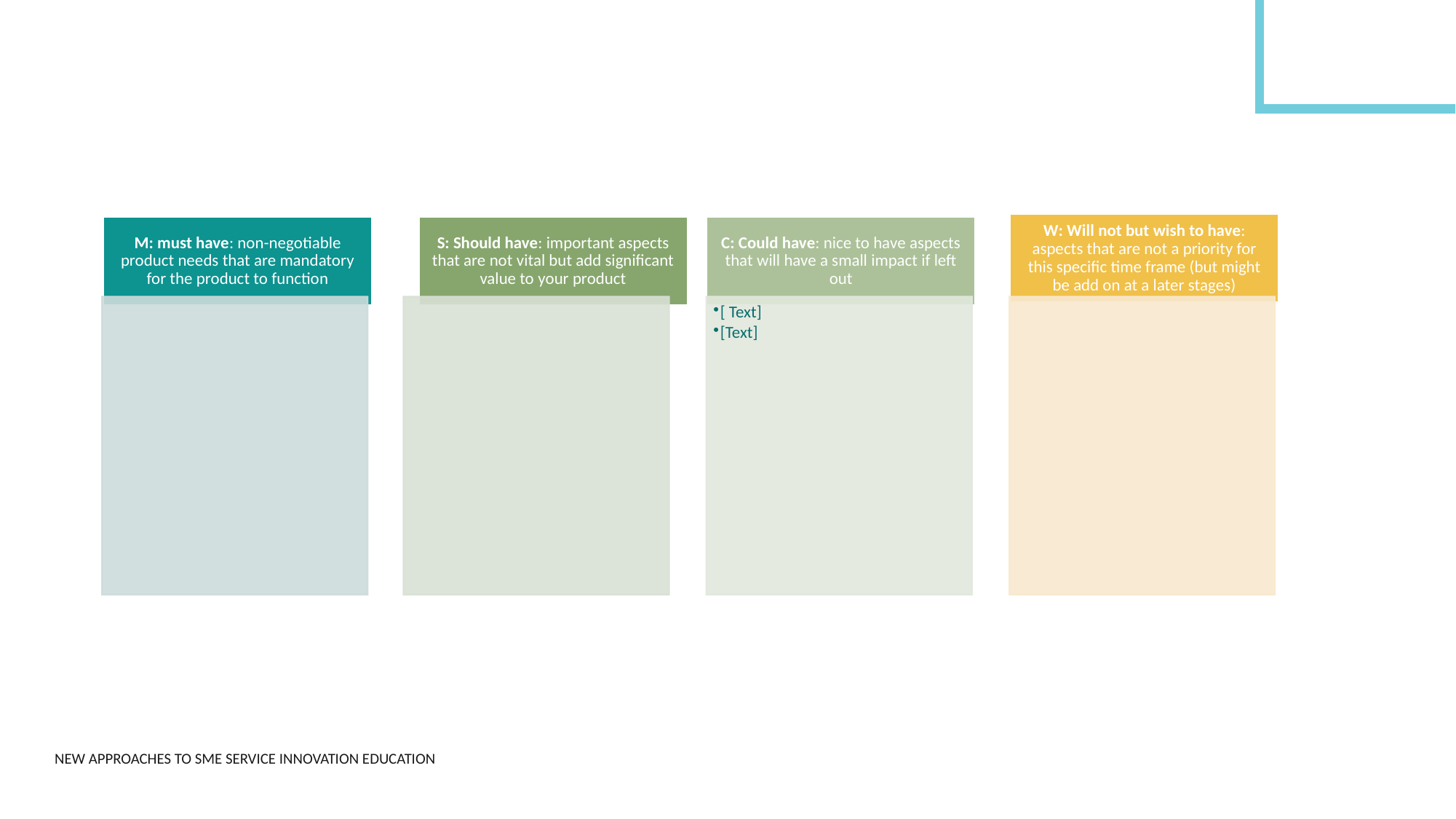

M: must have: non-negotiable product needs that are mandatory for the product to function

S: Should have: important aspects that are not vital but add significant value to your product

C: Could have: nice to have aspects that will have a small impact if left out
[ Text]
[Text]
W: Will not but wish to have: aspects that are not a priority for this specific time frame (but might be add on at a later stages)